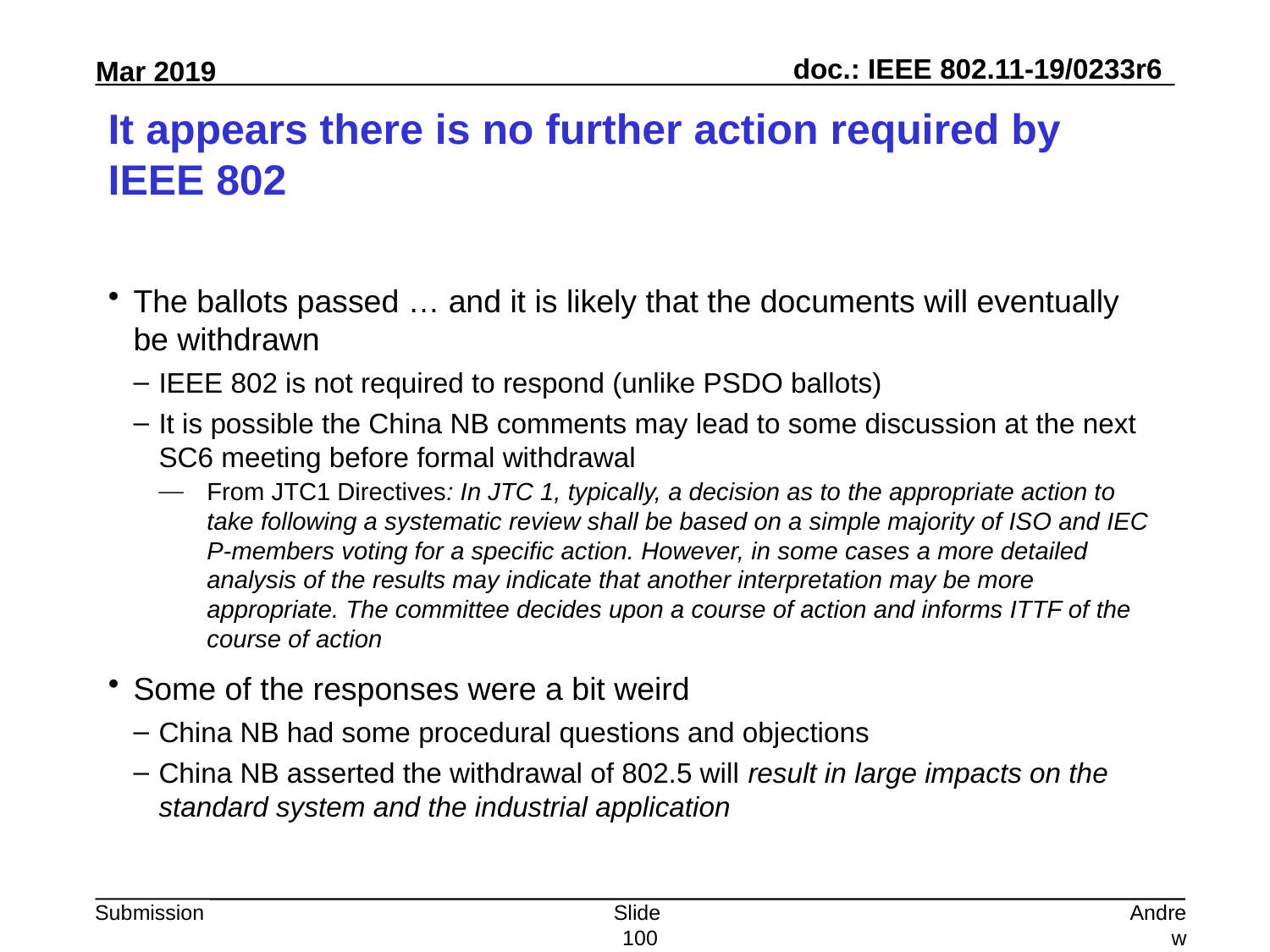

# It appears there is no further action required by IEEE 802
The ballots passed … and it is likely that the documents will eventually be withdrawn
IEEE 802 is not required to respond (unlike PSDO ballots)
It is possible the China NB comments may lead to some discussion at the next SC6 meeting before formal withdrawal
From JTC1 Directives: In JTC 1, typically, a decision as to the appropriate action to take following a systematic review shall be based on a simple majority of ISO and IEC P-members voting for a specific action. However, in some cases a more detailed analysis of the results may indicate that another interpretation may be more appropriate. The committee decides upon a course of action and informs ITTF of the course of action
Some of the responses were a bit weird
China NB had some procedural questions and objections
China NB asserted the withdrawal of 802.5 will result in large impacts on the standard system and the industrial application
Slide 100
Andrew Myles, Cisco